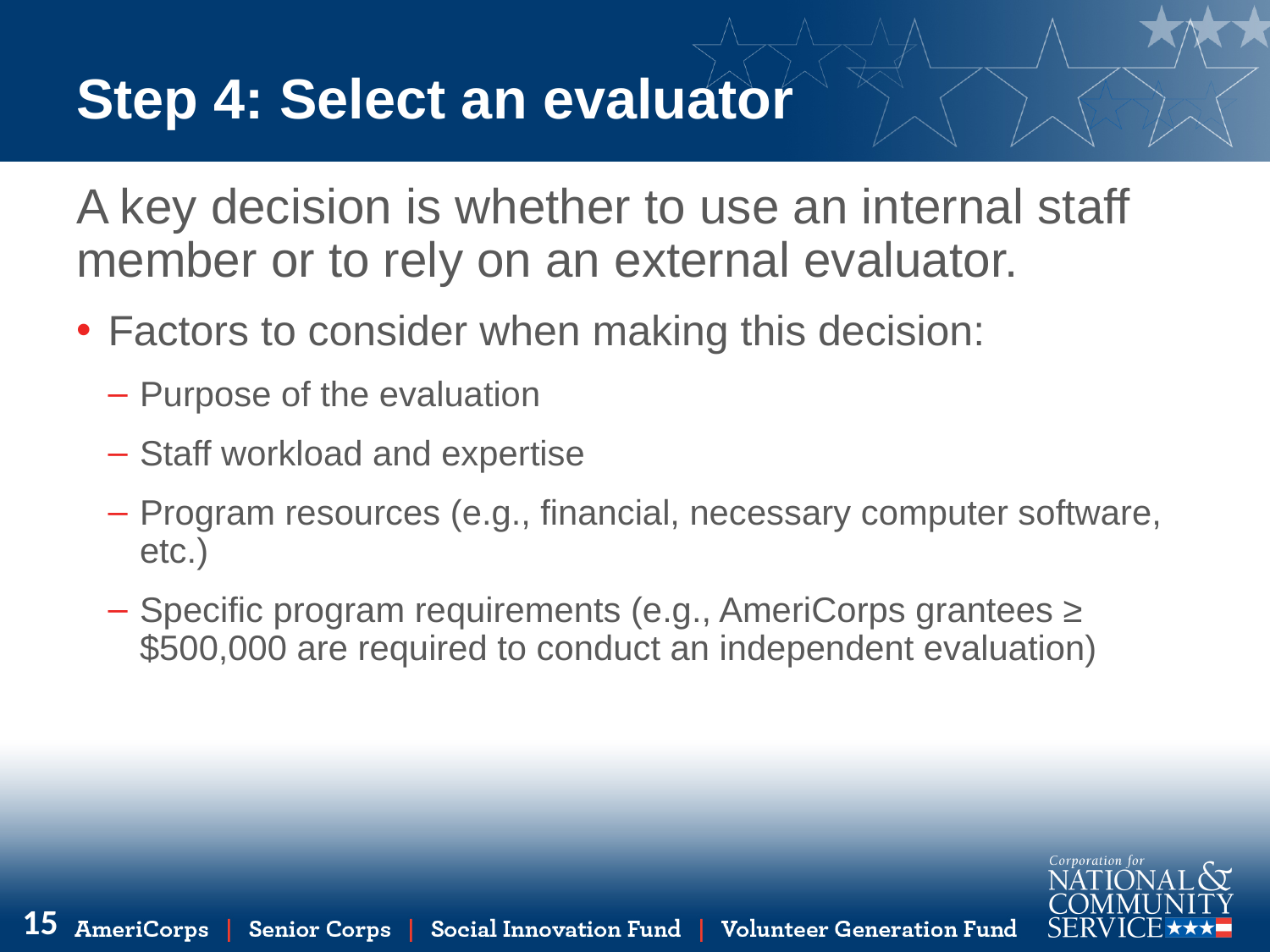

# Step 4: Select an evaluator
A key decision is whether to use an internal staff member or to rely on an external evaluator.
Factors to consider when making this decision:
Purpose of the evaluation
Staff workload and expertise
Program resources (e.g., financial, necessary computer software, etc.)
Specific program requirements (e.g., AmeriCorps grantees ≥ $500,000 are required to conduct an independent evaluation)

15